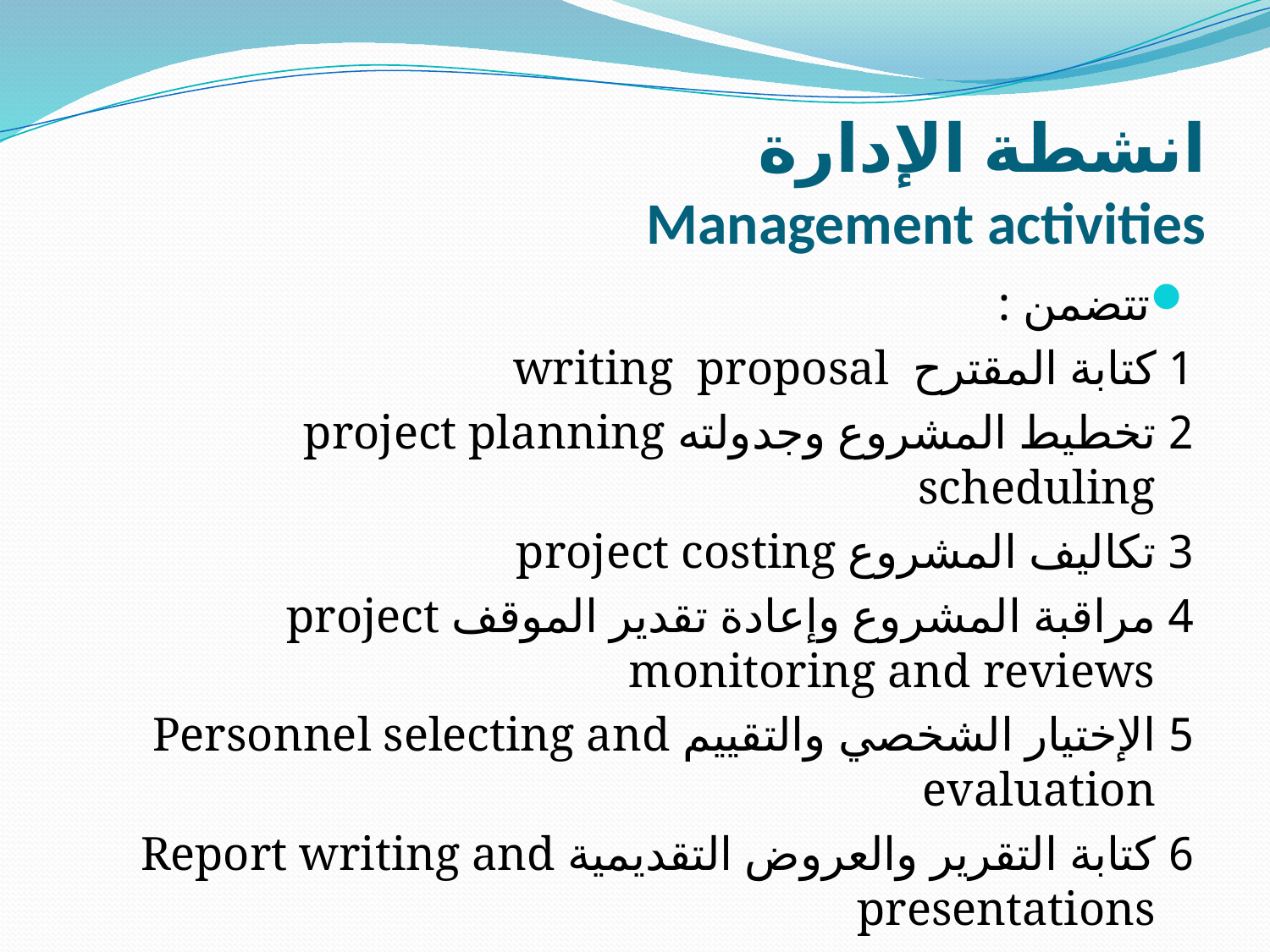

# انشطة الإدارة Management activities
تتضمن :
1 كتابة المقترح  writing  proposal
2 تخطيط المشروع وجدولته project planning scheduling
3 تكاليف المشروع project costing
4 مراقبة المشروع وإعادة تقدير الموقف project monitoring and reviews
5 الإختيار الشخصي والتقييم Personnel selecting and evaluation
6 كتابة التقرير والعروض التقديمية Report writing and presentations